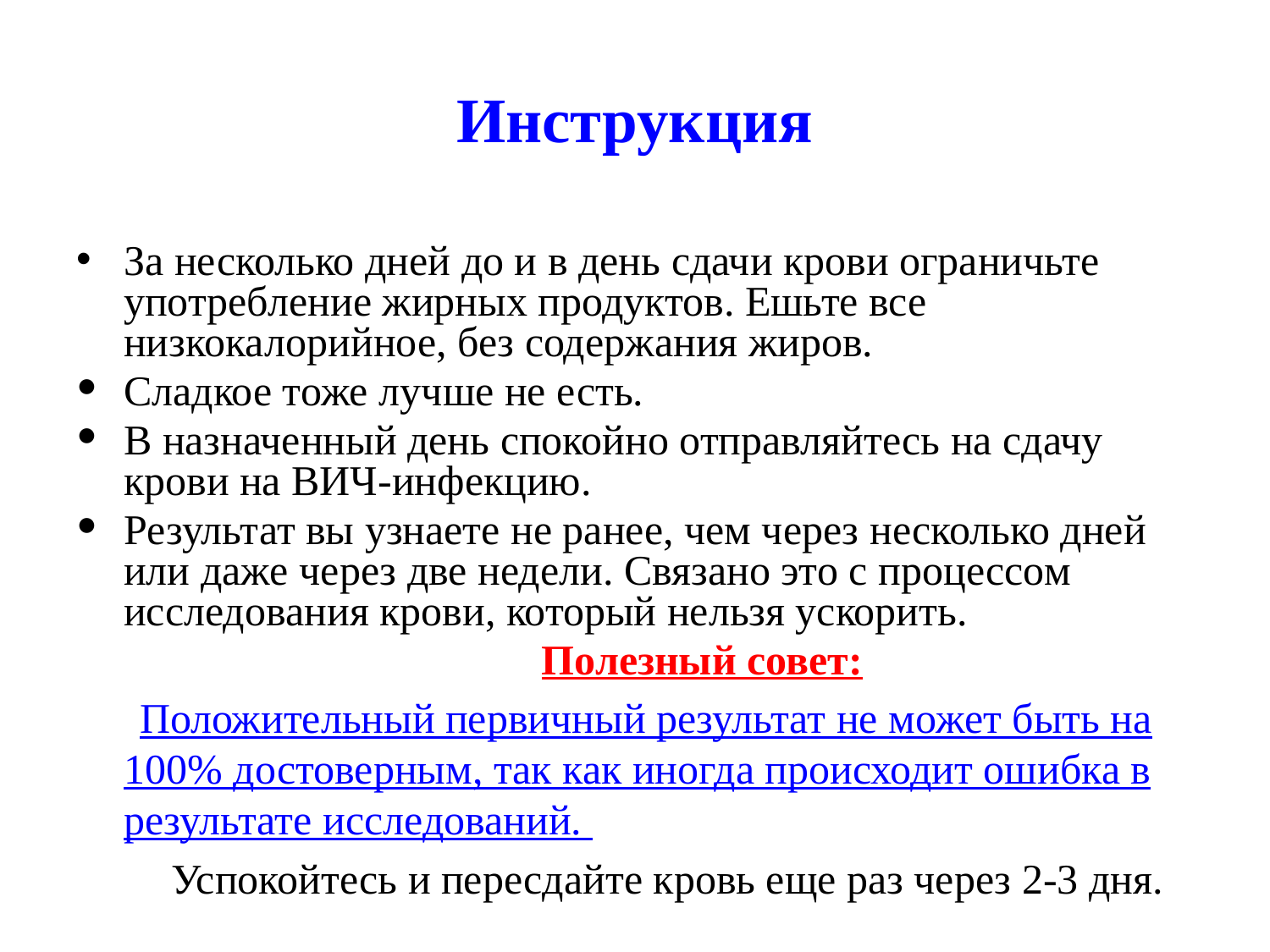

# Инструкция

За несколько дней до и в день сдачи крови ограничьте употребление жирных продуктов. Ешьте все низкокалорийное, без содержания жиров.
Сладкое тоже лучше не есть.
В назначенный день спокойно отправляйтесь на сдачу крови на ВИЧ-инфекцию.
Результат вы узнаете не ранее, чем через несколько дней или даже через две недели. Связано это с процессом исследования крови, который нельзя ускорить.
                                            Полезный совет:
      Положительный первичный результат не может быть на 100% достоверным, так как иногда происходит ошибка в результате исследований.
         Успокойтесь и пересдайте кровь еще раз через 2-3 дня.